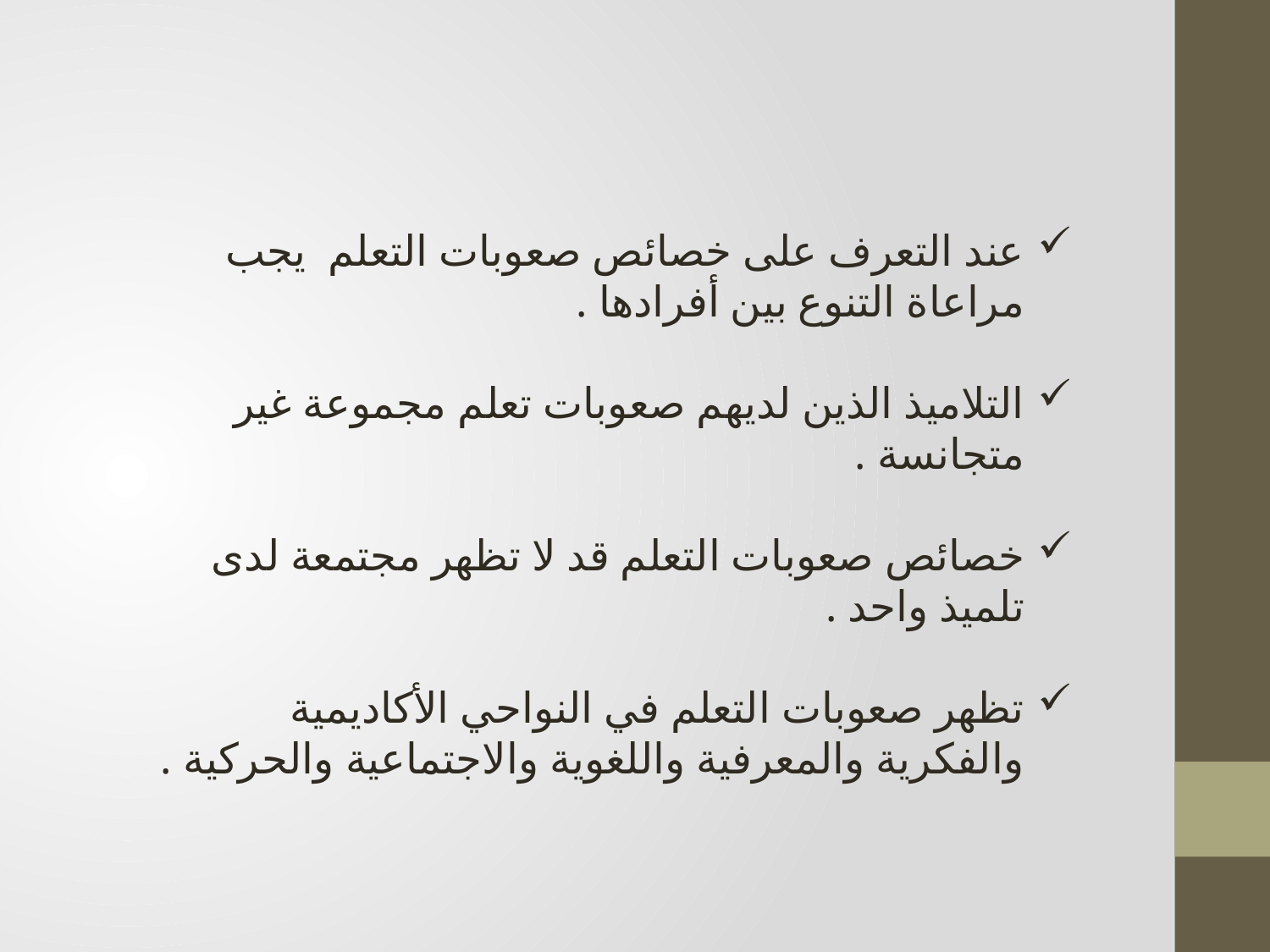

عند التعرف على خصائص صعوبات التعلم  يجب مراعاة التنوع بين أفرادها .

التلاميذ الذين لديهم صعوبات تعلم مجموعة غير متجانسة .

خصائص صعوبات التعلم قد لا تظهر مجتمعة لدى تلميذ واحد .

تظهر صعوبات التعلم في النواحي الأكاديمية والفكرية والمعرفية واللغوية والاجتماعية والحركية .